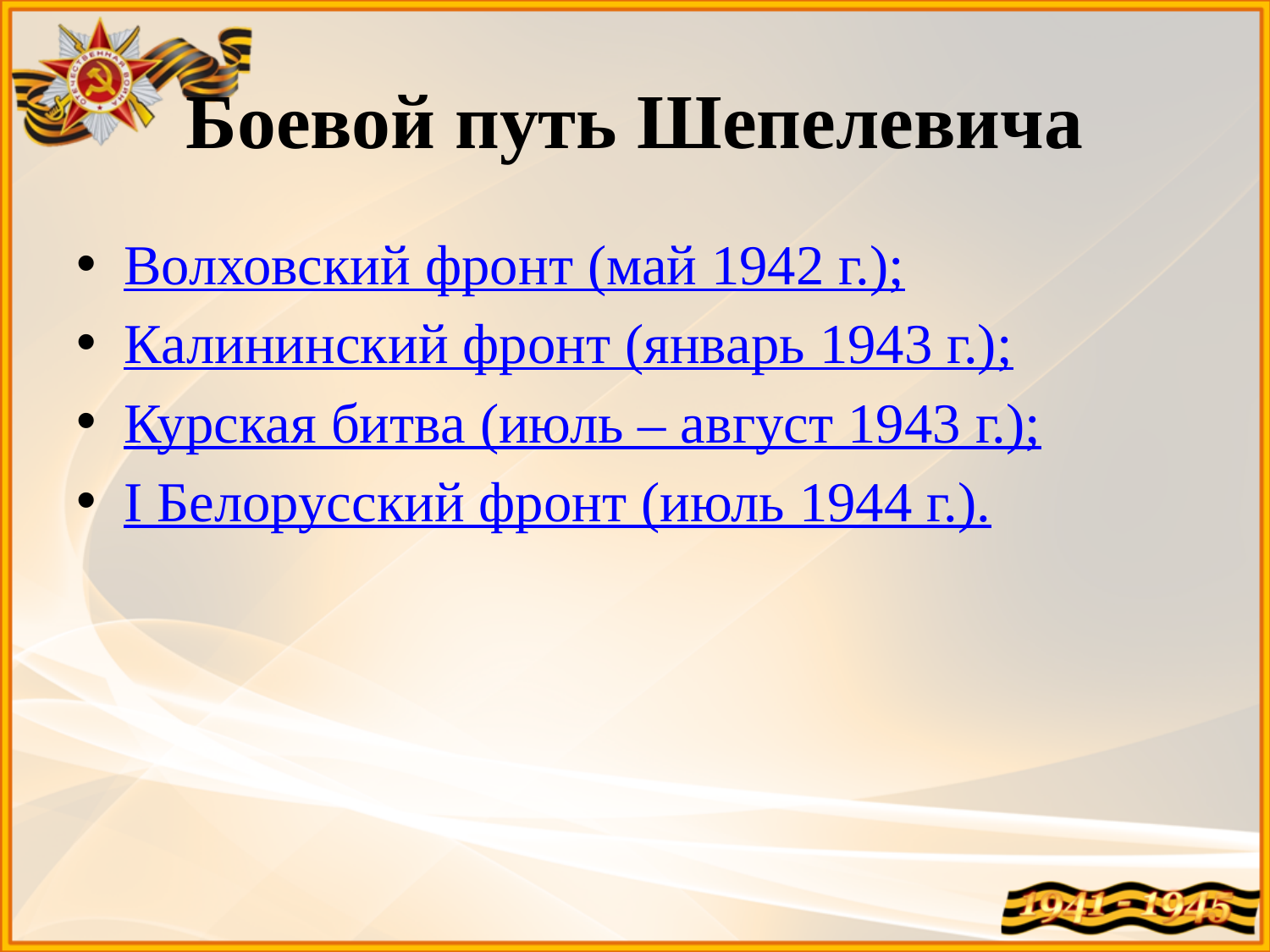

# Боевой путь Шепелевича
Волховский фронт (май 1942 г.);
Калининский фронт (январь 1943 г.);
Курская битва (июль – август 1943 г.);
I Белорусский фронт (июль 1944 г.).